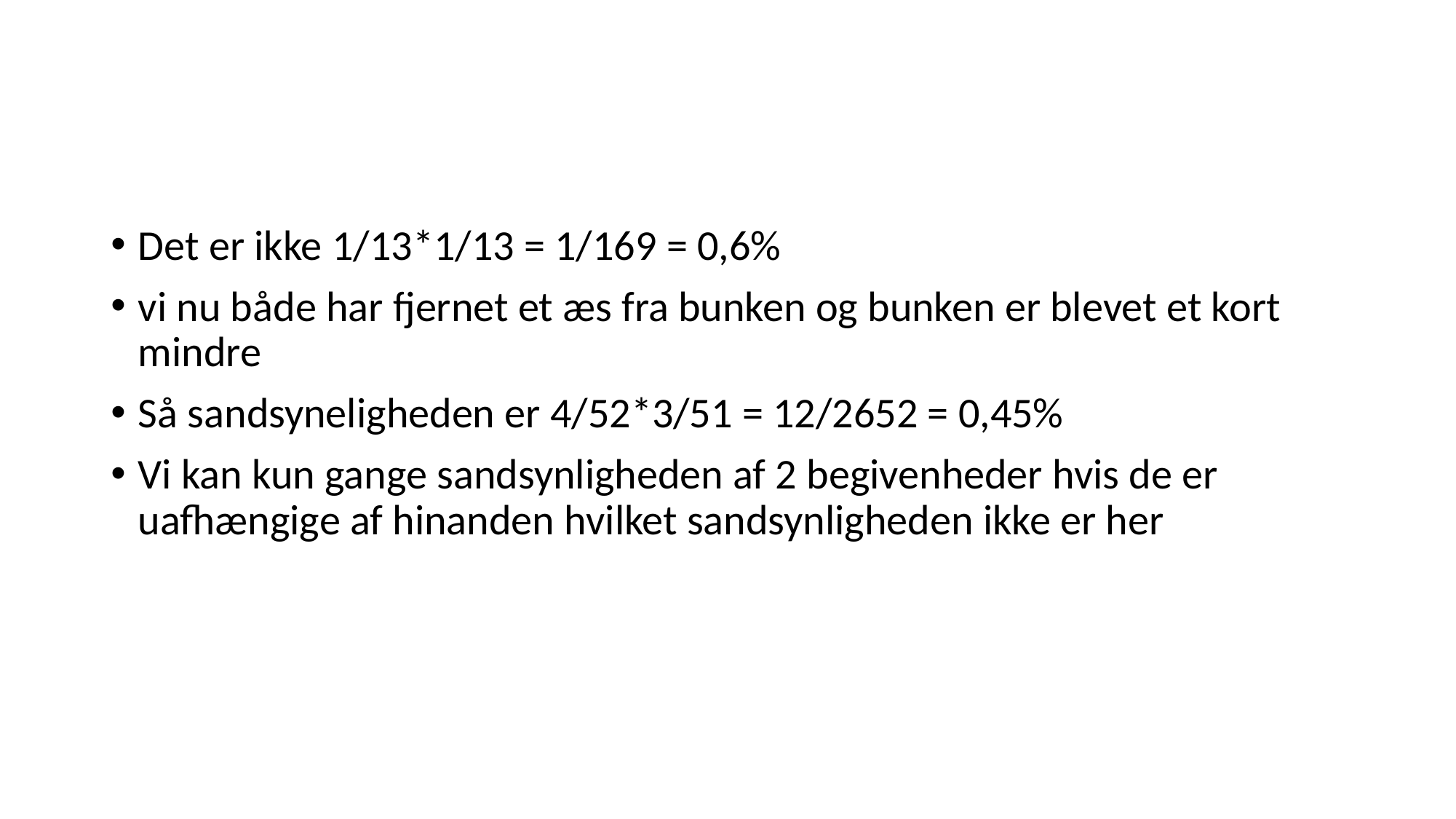

#
Det er ikke 1/13*1/13 = 1/169 = 0,6%
vi nu både har fjernet et æs fra bunken og bunken er blevet et kort mindre
Så sandsyneligheden er 4/52*3/51 = 12/2652 = 0,45%
Vi kan kun gange sandsynligheden af 2 begivenheder hvis de er uafhængige af hinanden hvilket sandsynligheden ikke er her